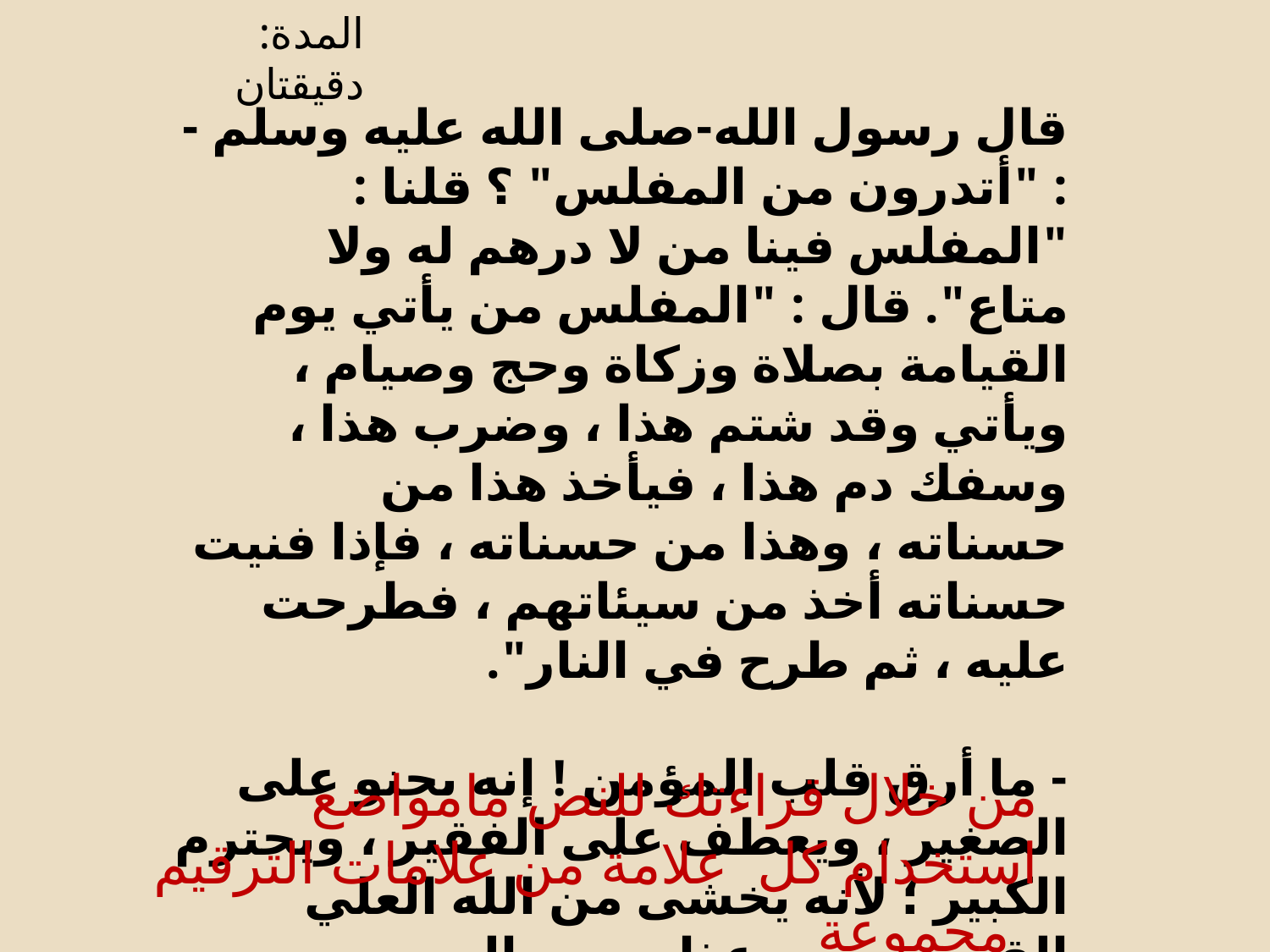

المدة: دقيقتان
قال رسول الله-صلى الله عليه وسلم - : "أتدرون من المفلس" ؟ قلنا : "المفلس فينا من لا درهم له ولا متاع". قال : "المفلس من يأتي يوم القيامة بصلاة وزكاة وحج وصيام ، ويأتي وقد شتم هذا ، وضرب هذا ، وسفك دم هذا ، فيأخذ هذا من حسناته ، وهذا من حسناته ، فإذا فنيت حسناته أخذ من سيئاتهم ، فطرحت عليه ، ثم طرح في النار". 
- ما أرق قلب المؤمن ! إنه يحنو على الصغير ، ويعطف على الفقير ، ويحترم الكبير ؛ لأنه يخشى من الله العلي القدير ، ومن عذاب يوم السعير .
من خلال قراءتك للنص مامواضع  استخدام كل  علامة من علامات الترقيم     مجموعة